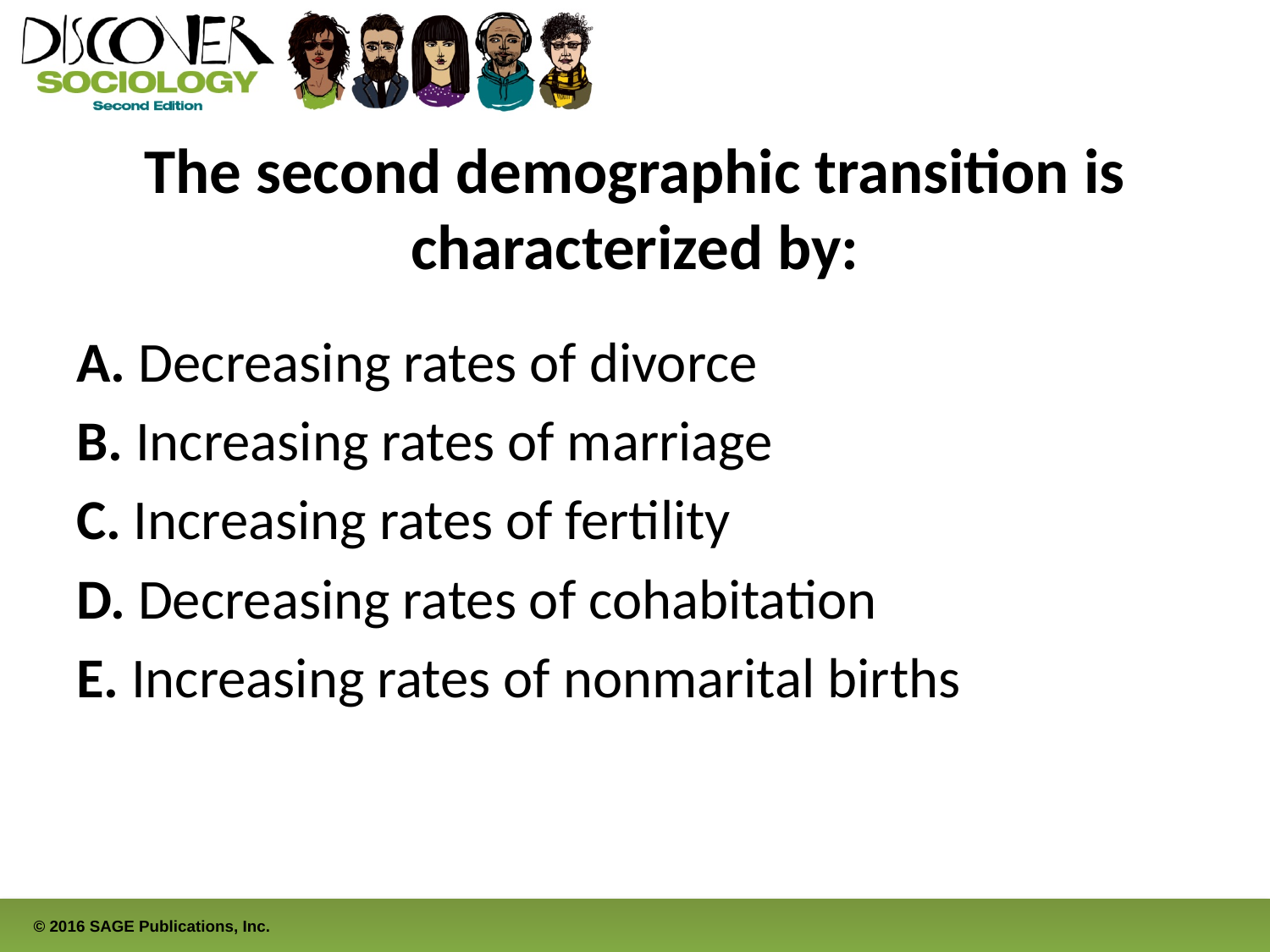

# The second demographic transition is characterized by:
A. Decreasing rates of divorce
B. Increasing rates of marriage
C. Increasing rates of fertility
D. Decreasing rates of cohabitation
E. Increasing rates of nonmarital births